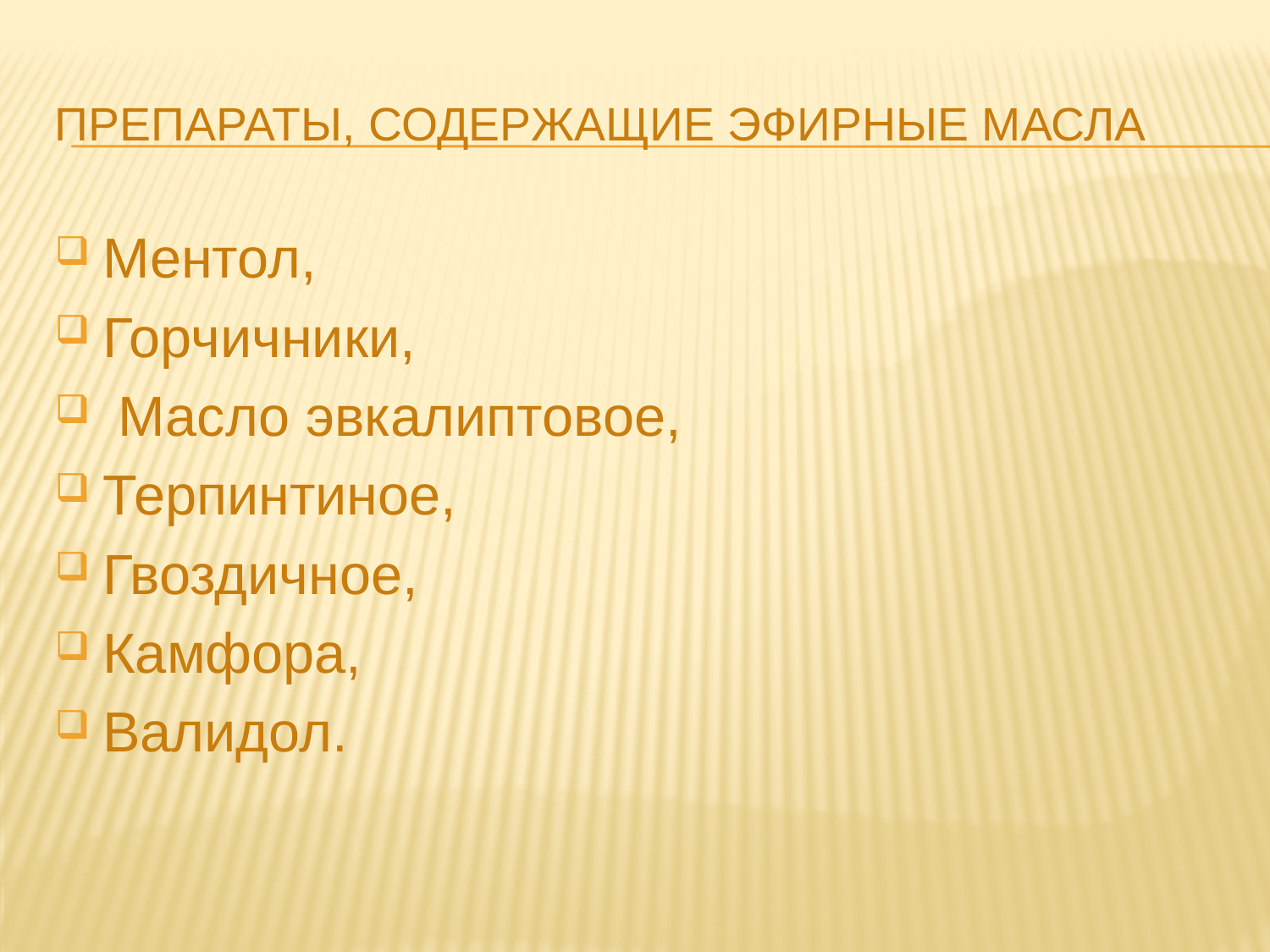

# Препараты, содержащие эфирные масла
Ментол,
Горчичники,
 Масло эвкалиптовое,
Терпинтиное,
Гвоздичное,
Камфора,
Валидол.